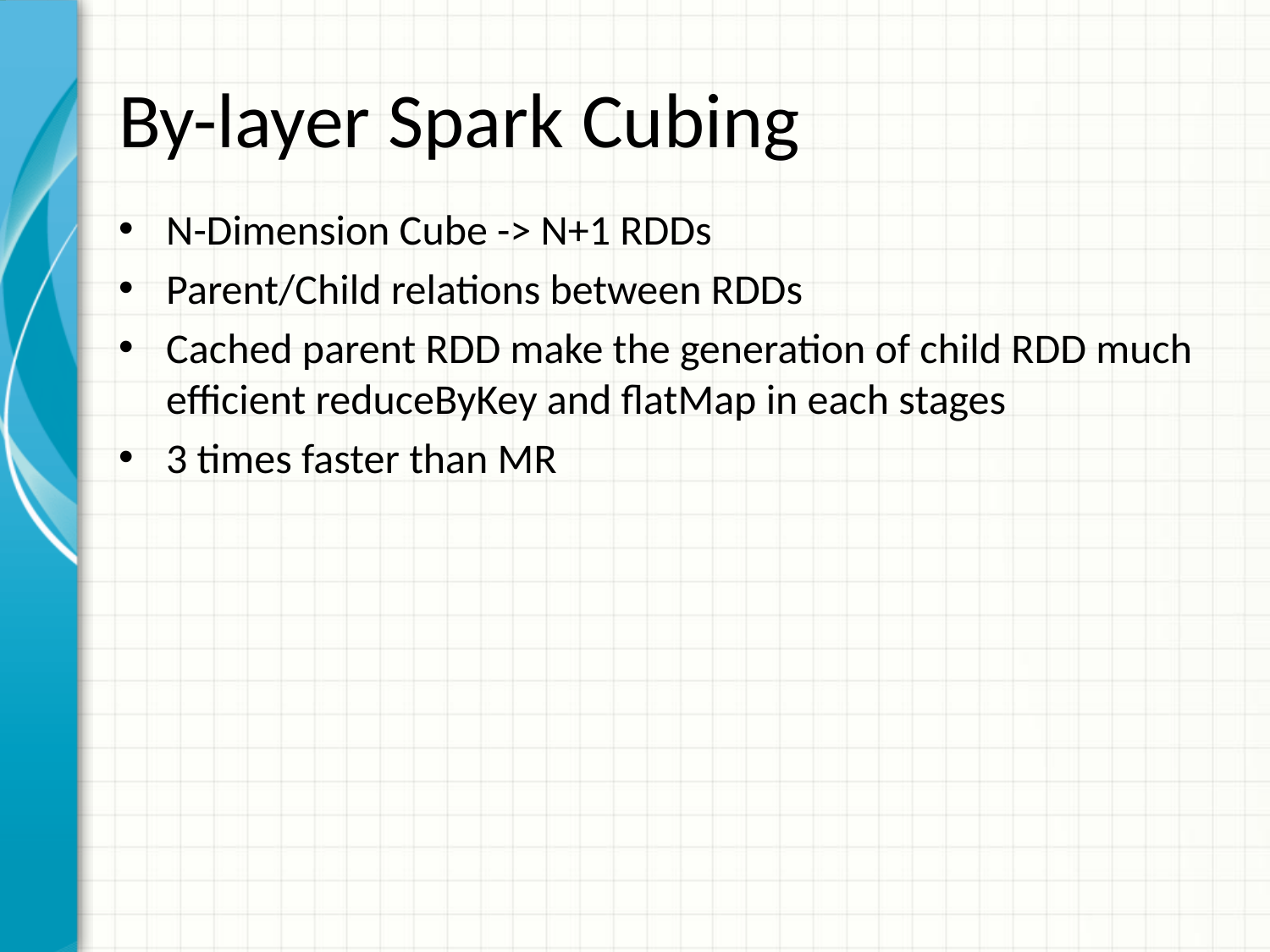

# By-layer Spark Cubing
N-Dimension Cube -> N+1 RDDs
Parent/Child relations between RDDs
Cached parent RDD make the generation of child RDD much efficient reduceByKey and flatMap in each stages
3 times faster than MR